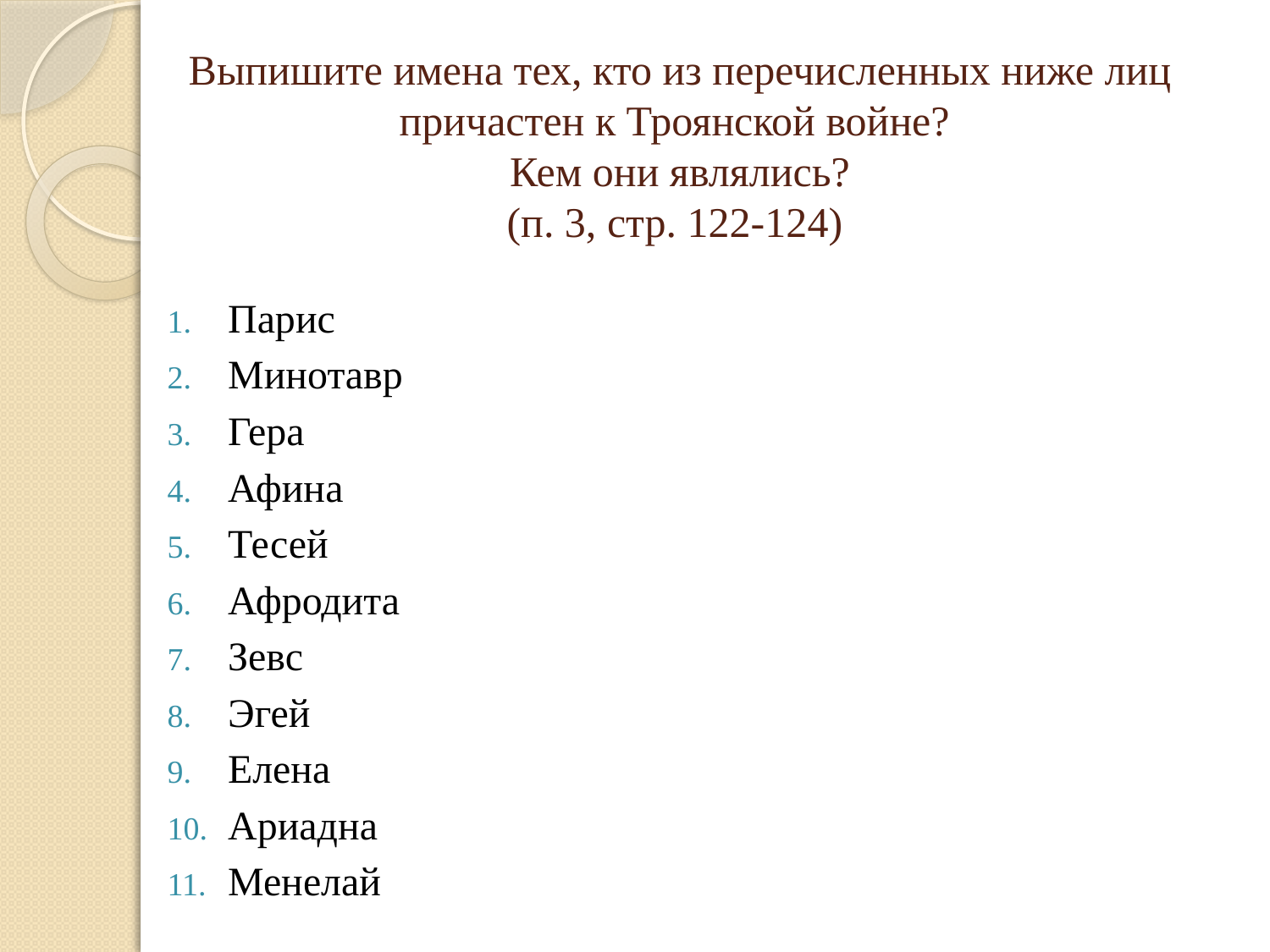

# Выпишите имена тех, кто из перечисленных ниже лиц причастен к Троянской войне? Кем они являлись? (п. 3, стр. 122-124)
Парис
Минотавр
Гера
Афина
Тесей
Афродита
Зевс
Эгей
Елена
Ариадна
Менелай